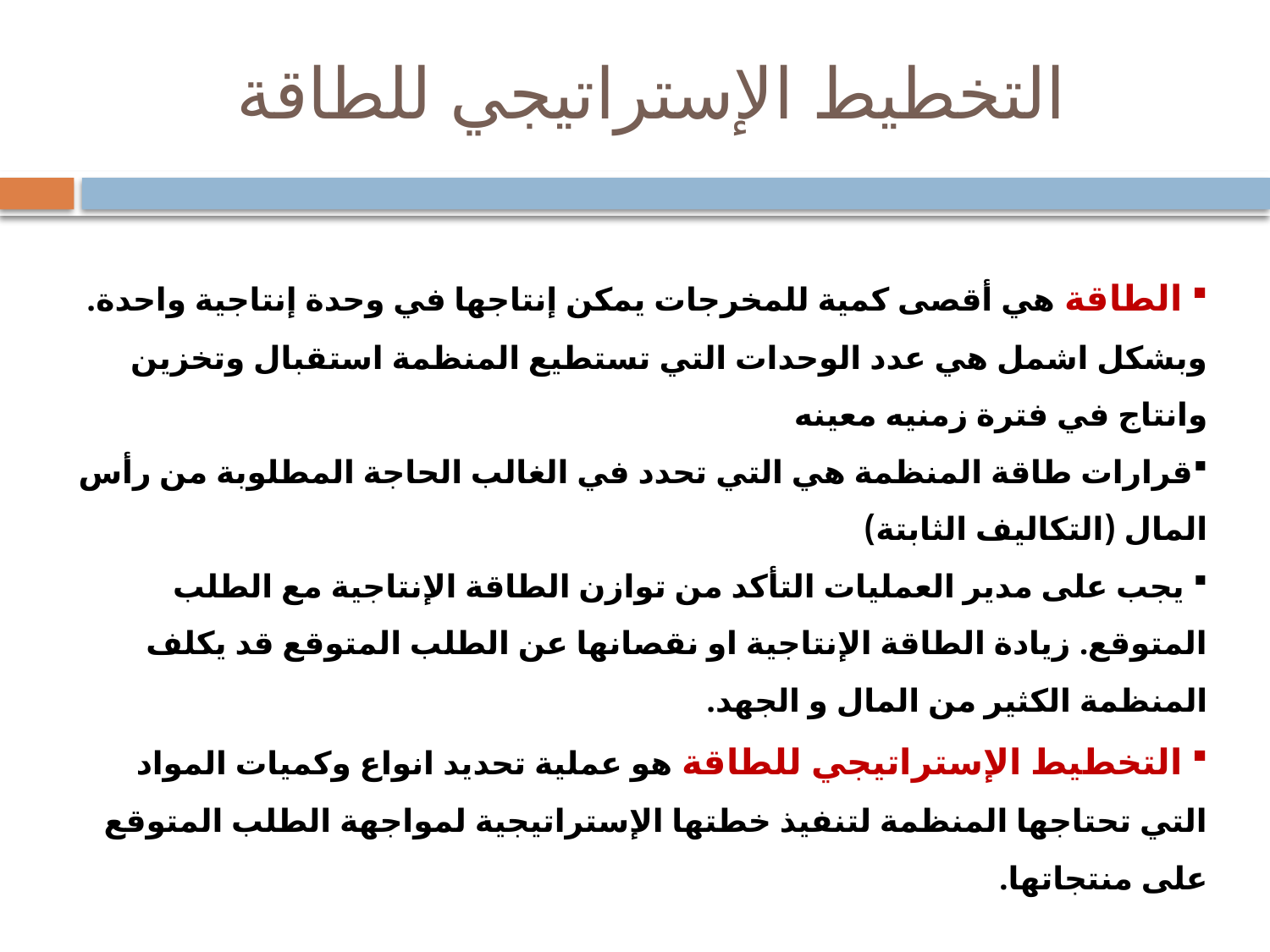

# التخطيط الإستراتيجي للطاقة

 الطاقة هي أقصى كمية للمخرجات يمكن إنتاجها في وحدة إنتاجية واحدة. وبشكل اشمل هي عدد الوحدات التي تستطيع المنظمة استقبال وتخزين وانتاج في فترة زمنيه معينه
قرارات طاقة المنظمة هي التي تحدد في الغالب الحاجة المطلوبة من رأس المال (التكاليف الثابتة)
 يجب على مدير العمليات التأكد من توازن الطاقة الإنتاجية مع الطلب المتوقع. زيادة الطاقة الإنتاجية او نقصانها عن الطلب المتوقع قد يكلف المنظمة الكثير من المال و الجهد.
 التخطيط الإستراتيجي للطاقة هو عملية تحديد انواع وكميات المواد التي تحتاجها المنظمة لتنفيذ خطتها الإستراتيجية لمواجهة الطلب المتوقع على منتجاتها.

 عند التخطيط للطاقة طويل الأمد يتوجب على مدير العمليات مراعاة جميع القرارات الإستراتيجية للمنظمة مثل إمكانية بناء فرع جديد وكذلك إمكانية الاستثمار في التكنولوجيا الحديثة.